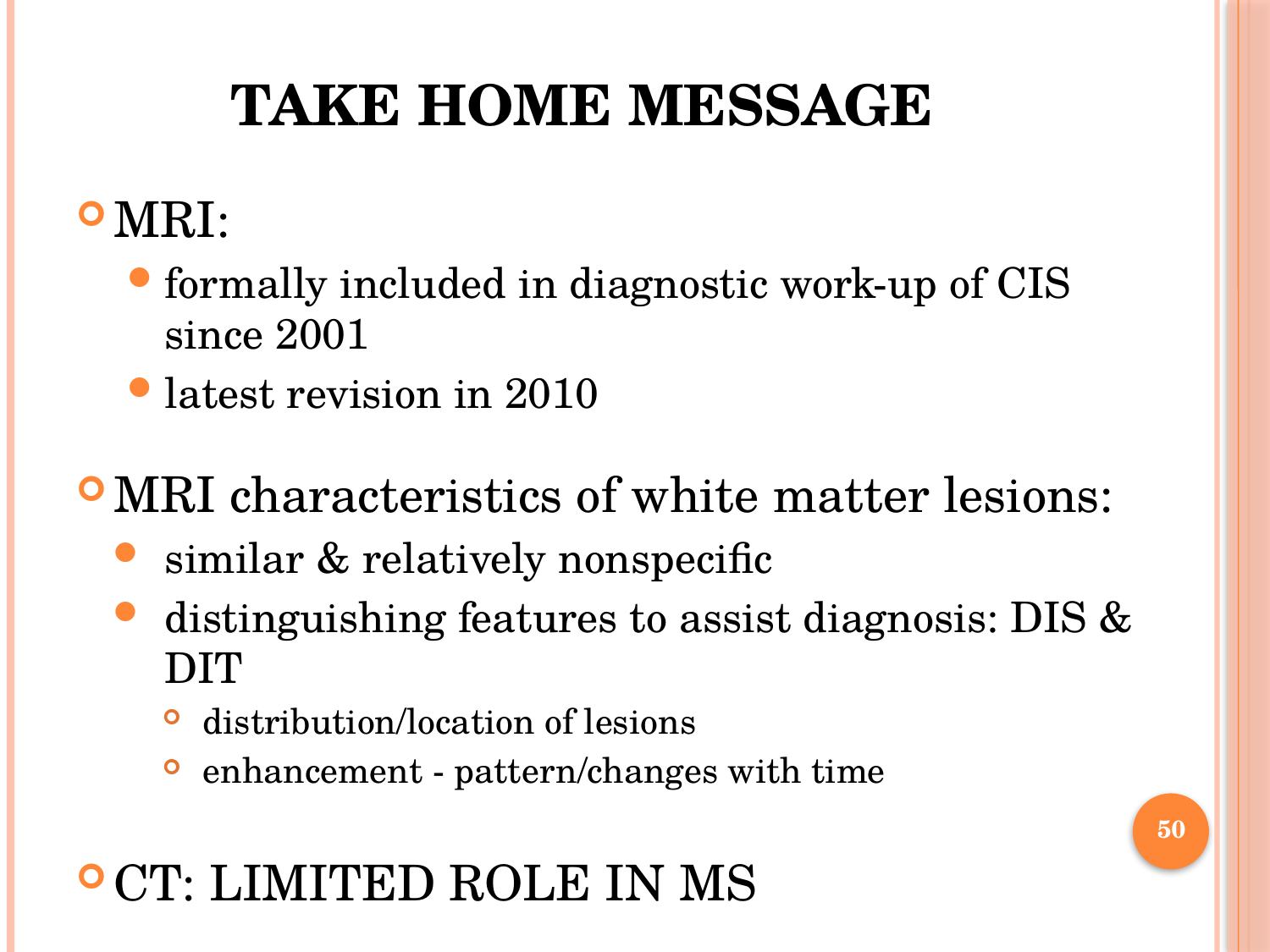

# TAKE HOME MESSAGE
MRI:
formally included in diagnostic work-up of CIS since 2001
latest revision in 2010

MRI characteristics of white matter lesions:
similar & relatively nonspecific
distinguishing features to assist diagnosis: DIS & DIT
distribution/location of lesions
enhancement - pattern/changes with time

CT: LIMITED ROLE IN MS
50